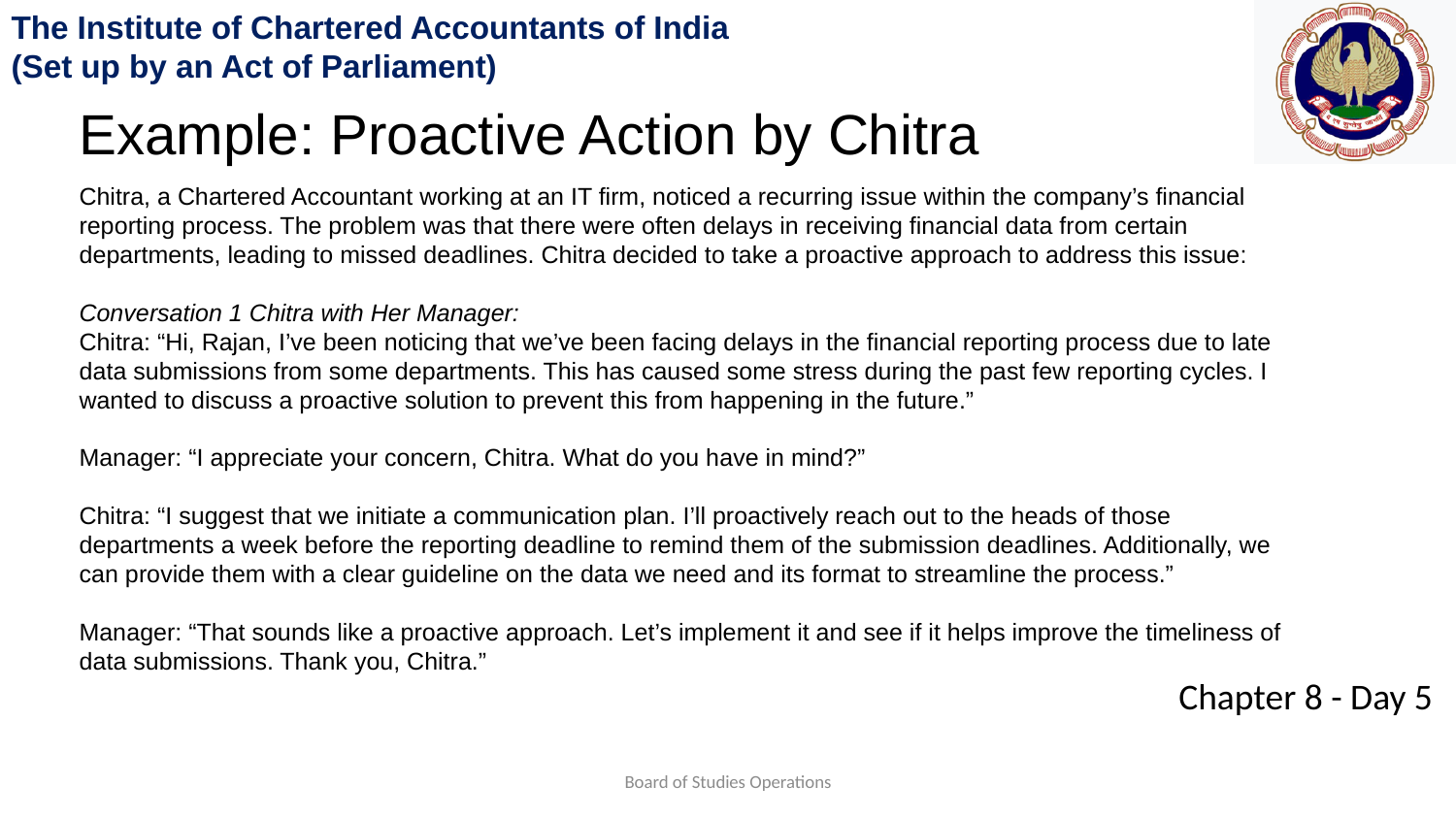

Example: Proactive Action by Chitra
Chitra, a Chartered Accountant working at an IT firm, noticed a recurring issue within the company’s financial reporting process. The problem was that there were often delays in receiving financial data from certain departments, leading to missed deadlines. Chitra decided to take a proactive approach to address this issue:

Conversation 1 Chitra with Her Manager:
Chitra: “Hi, Rajan, I’ve been noticing that we’ve been facing delays in the financial reporting process due to late data submissions from some departments. This has caused some stress during the past few reporting cycles. I wanted to discuss a proactive solution to prevent this from happening in the future.”

Manager: “I appreciate your concern, Chitra. What do you have in mind?”

Chitra: “I suggest that we initiate a communication plan. I’ll proactively reach out to the heads of those departments a week before the reporting deadline to remind them of the submission deadlines. Additionally, we can provide them with a clear guideline on the data we need and its format to streamline the process.”

Manager: “That sounds like a proactive approach. Let’s implement it and see if it helps improve the timeliness of data submissions. Thank you, Chitra.”
Board of Studies Operations